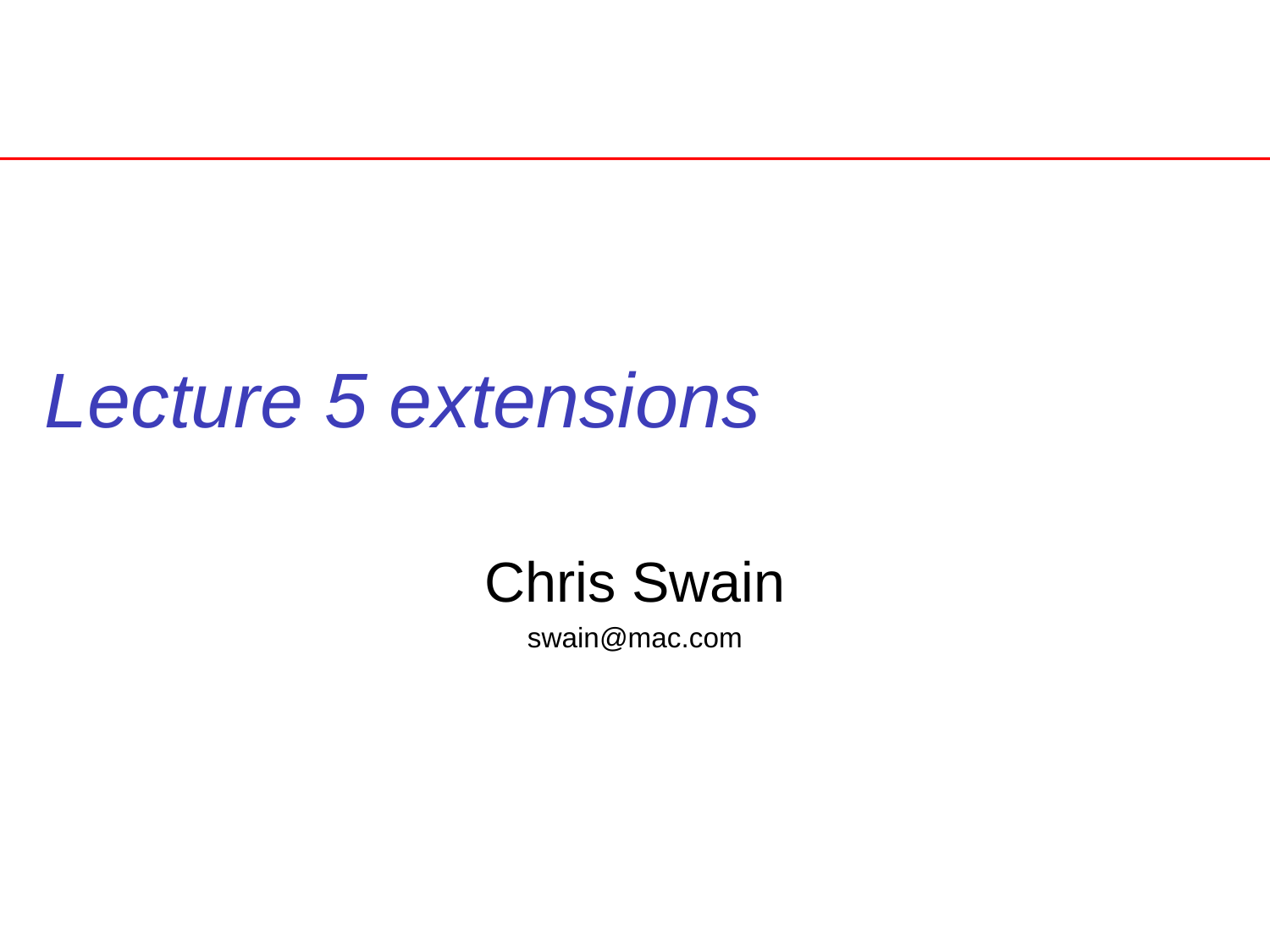

# Lecture 5 extensions
Chris Swain
swain@mac.com